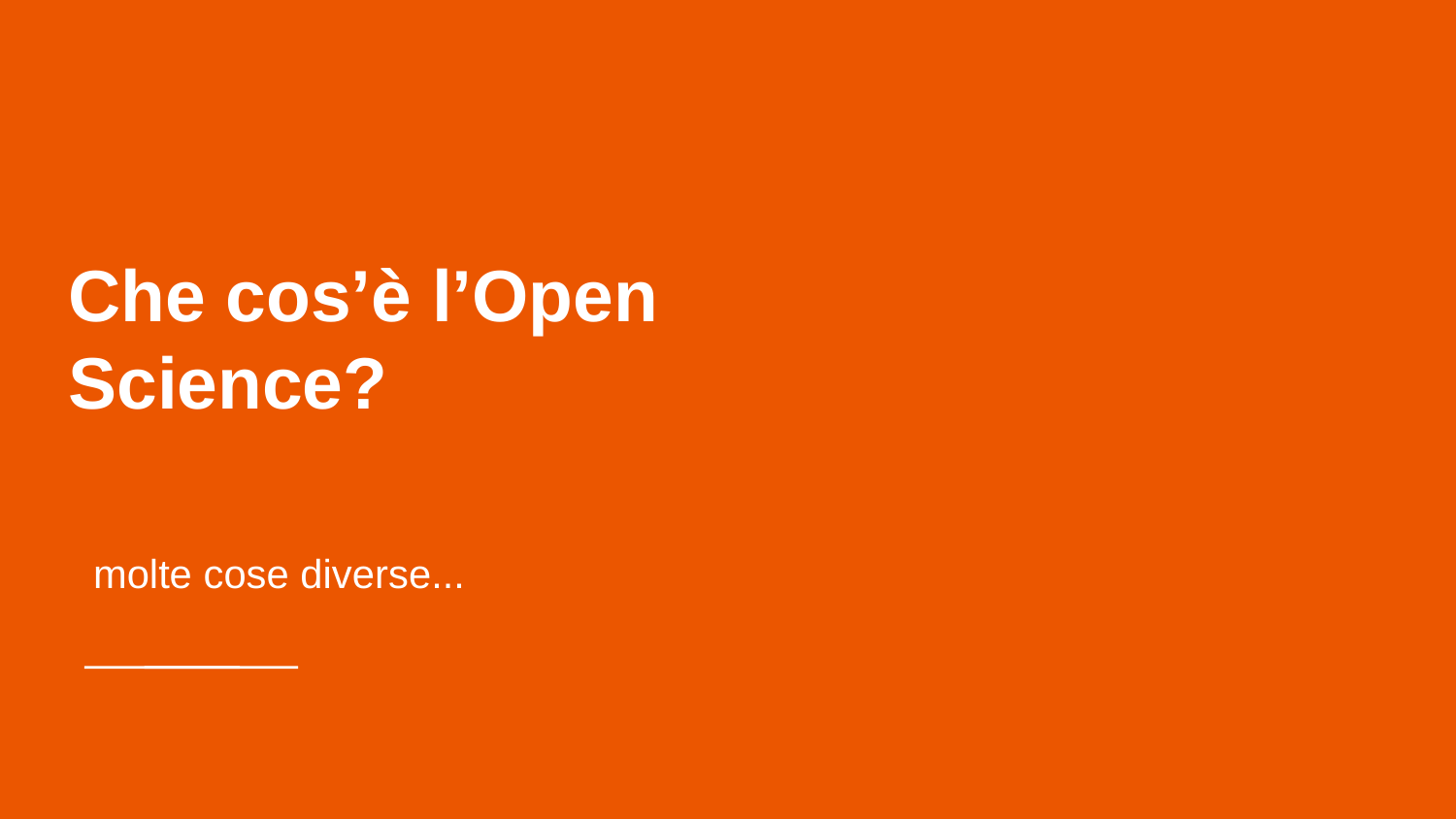

# Che cos’è l’Open Science?
molte cose diverse...